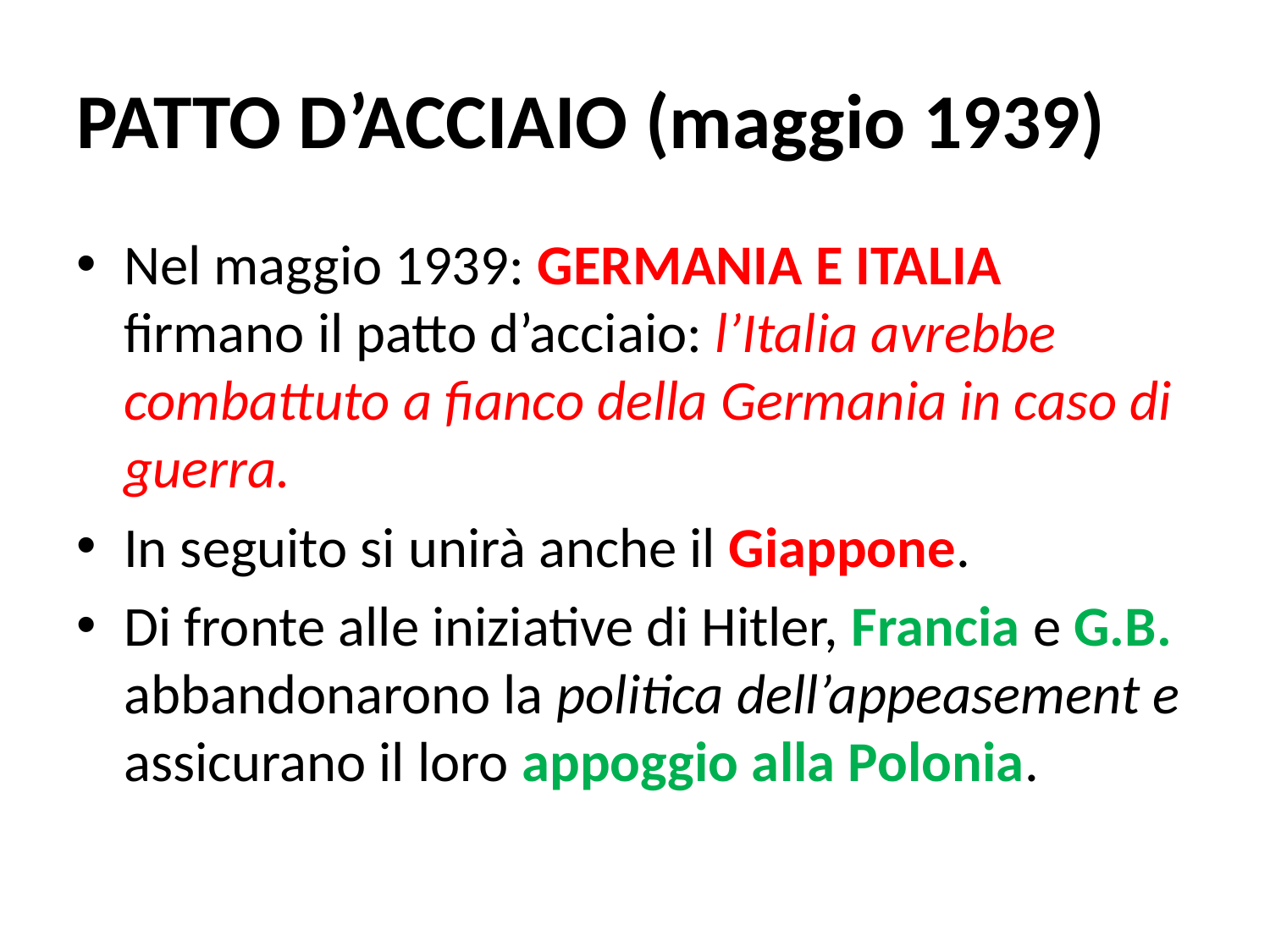

# PATTO D’ACCIAIO (maggio 1939)
Nel maggio 1939: GERMANIA E ITALIA firmano il patto d’acciaio: l’Italia avrebbe combattuto a fianco della Germania in caso di guerra.
In seguito si unirà anche il Giappone.
Di fronte alle iniziative di Hitler, Francia e G.B. abbandonarono la politica dell’appeasement e assicurano il loro appoggio alla Polonia.